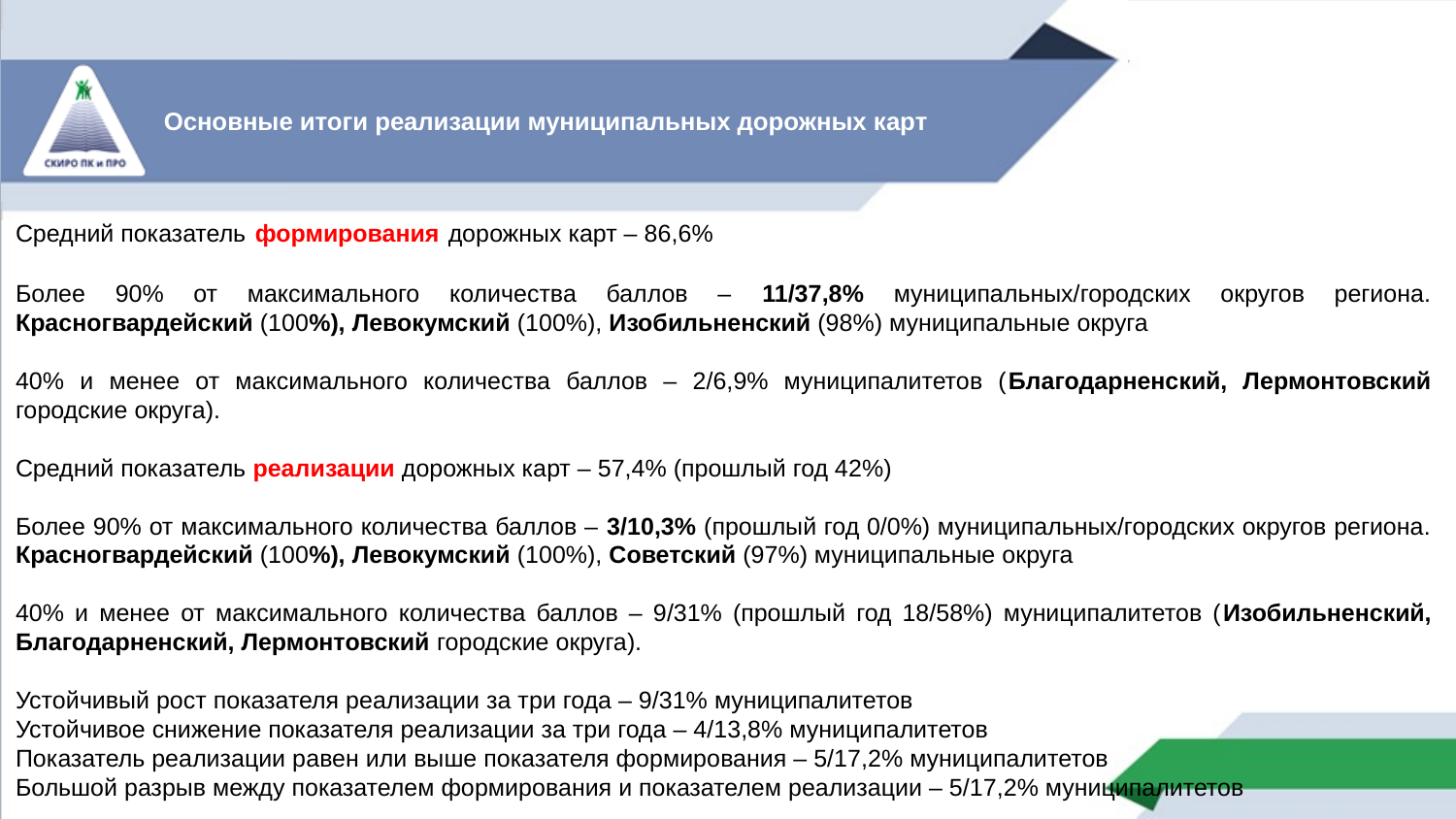

# Основные итоги реализации муниципальных дорожных карт
Средний показатель формирования дорожных карт – 86,6%

Более 90% от максимального количества баллов – 11/37,8% муниципальных/городских округов региона. Красногвардейский (100%), Левокумский (100%), Изобильненский (98%) муниципальные округа

40% и менее от максимального количества баллов – 2/6,9% муниципалитетов (Благодарненский, Лермонтовский городские округа).

Средний показатель реализации дорожных карт – 57,4% (прошлый год 42%)

Более 90% от максимального количества баллов – 3/10,3% (прошлый год 0/0%) муниципальных/городских округов региона. Красногвардейский (100%), Левокумский (100%), Советский (97%) муниципальные округа

40% и менее от максимального количества баллов – 9/31% (прошлый год 18/58%) муниципалитетов (Изобильненский, Благодарненский, Лермонтовский городские округа).

Устойчивый рост показателя реализации за три года – 9/31% муниципалитетов
Устойчивое снижение показателя реализации за три года – 4/13,8% муниципалитетов
Показатель реализации равен или выше показателя формирования – 5/17,2% муниципалитетов
Большой разрыв между показателем формирования и показателем реализации – 5/17,2% муниципалитетов